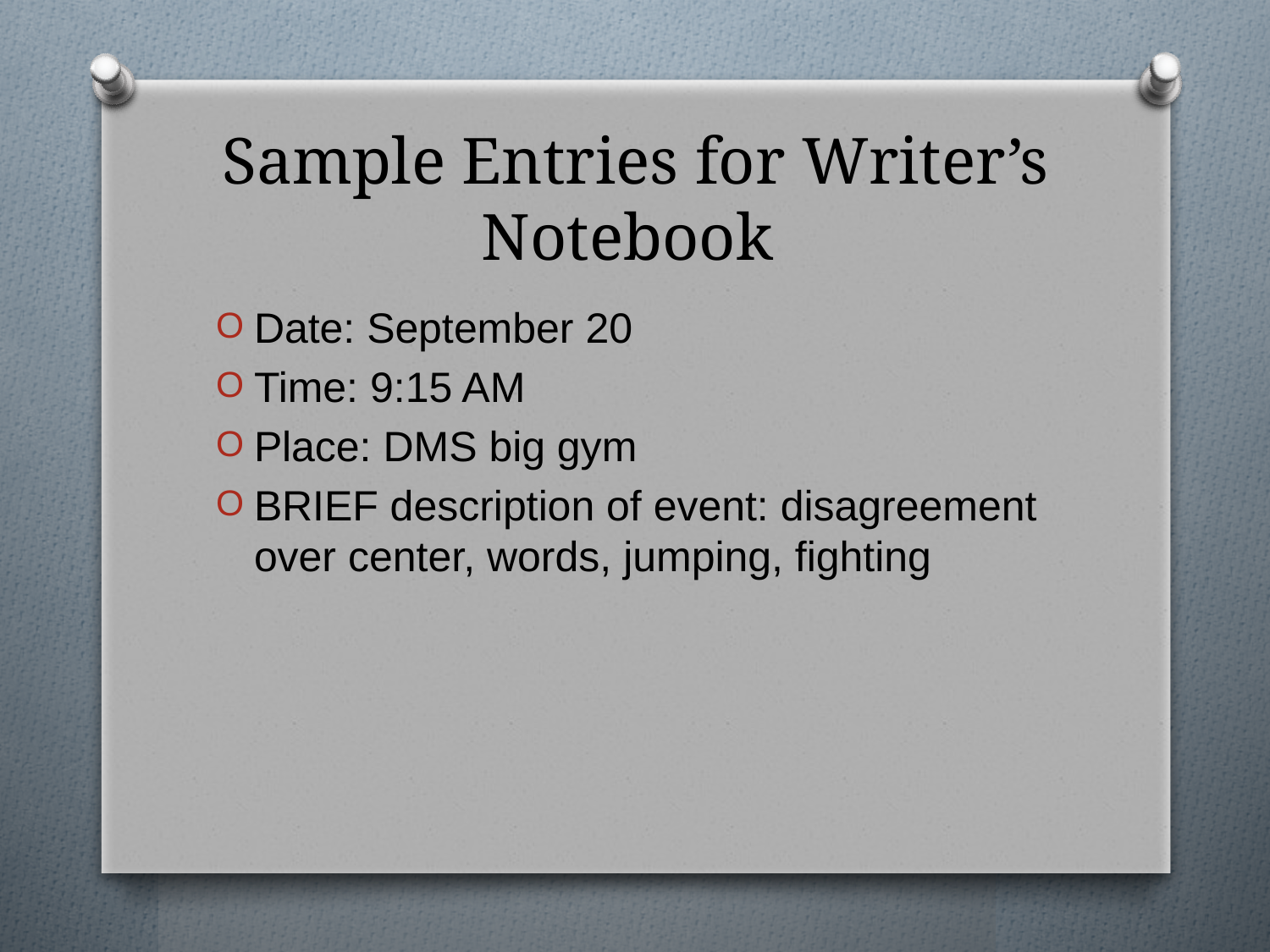

# Sample Entries for Writer’s Notebook
Date: September 20
Time: 9:15 AM
Place: DMS big gym
BRIEF description of event: disagreement over center, words, jumping, fighting